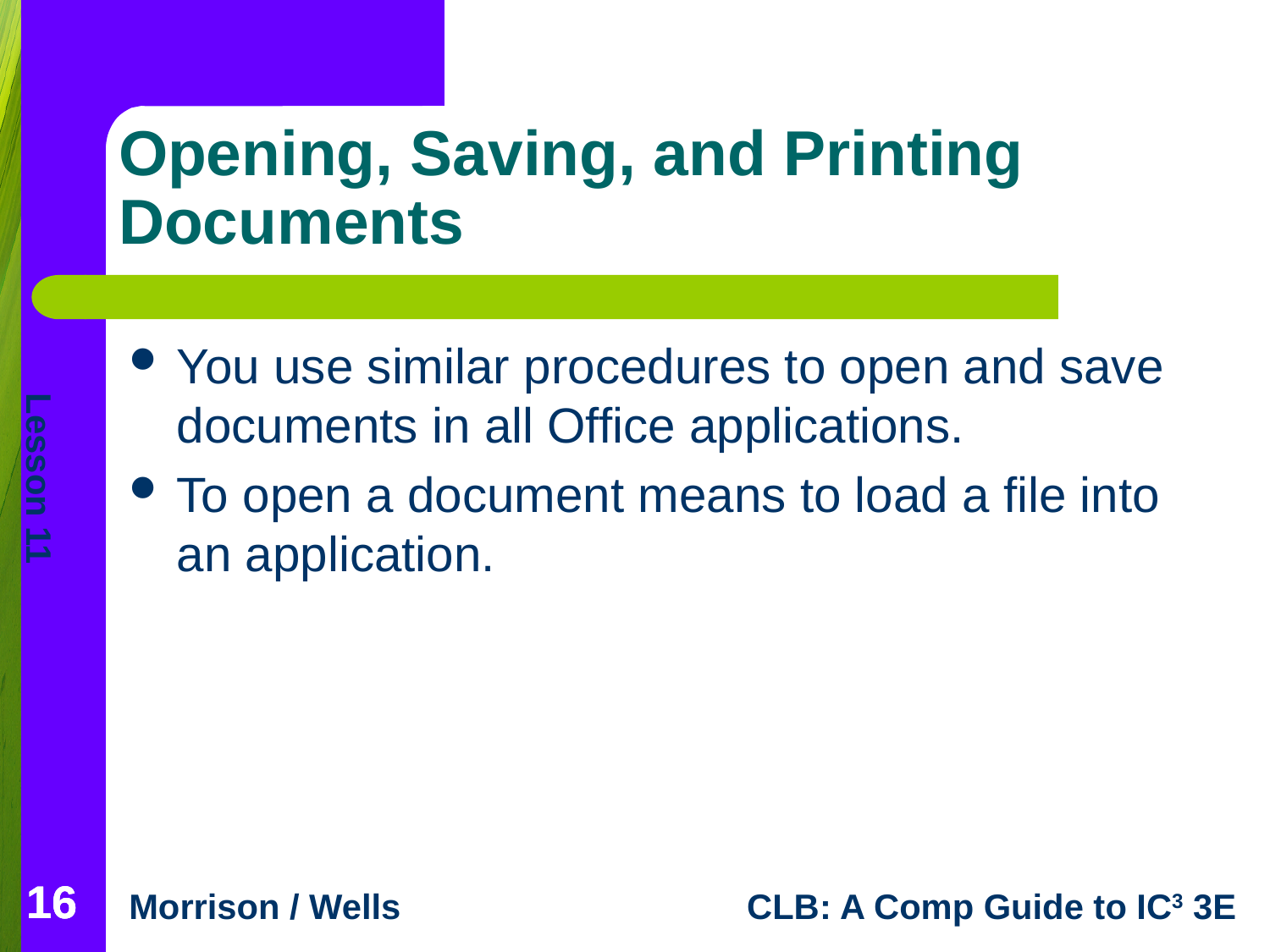

# Opening, Saving, and Printing Documents
You use similar procedures to open and save documents in all Office applications.
To open a document means to load a file into an application.
16
16
16